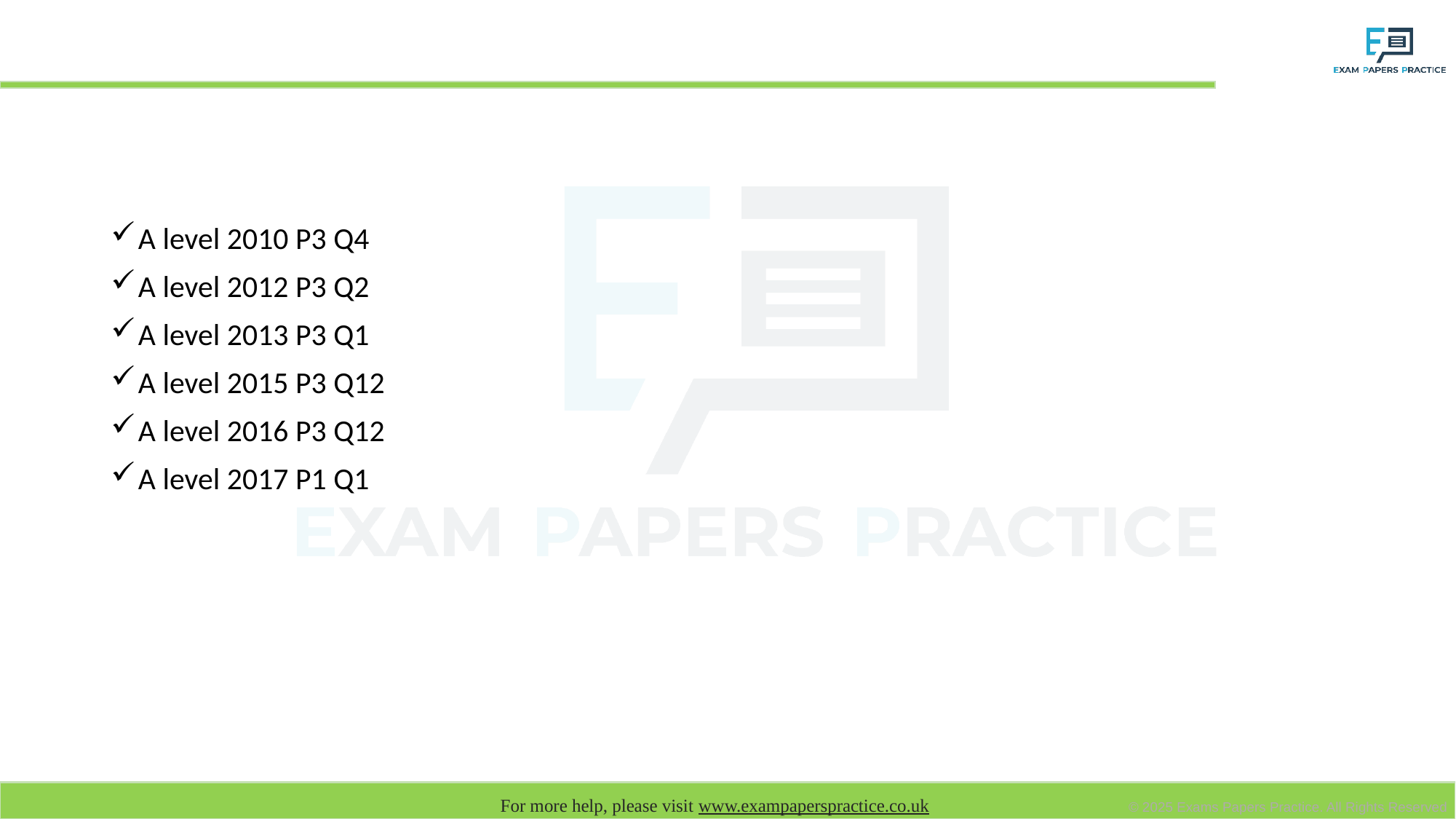

# AQA Past Papers
A level 2010 P3 Q4
A level 2012 P3 Q2
A level 2013 P3 Q1
A level 2015 P3 Q12
A level 2016 P3 Q12
A level 2017 P1 Q1